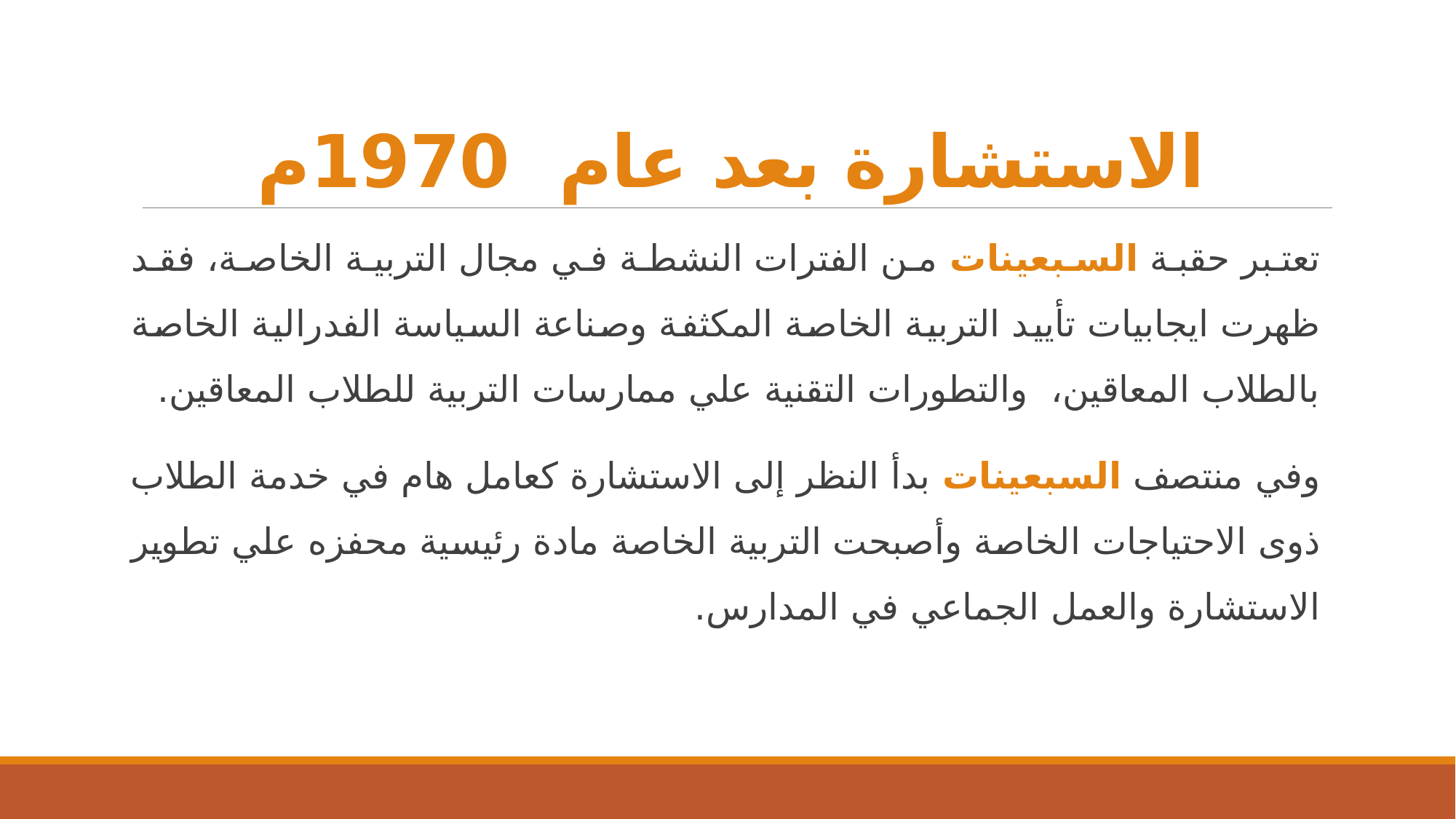

# الاستشارة بعد عام  1970م
تعتبر حقبة السبعينات من الفترات النشطة في مجال التربية الخاصة، فقد ظهرت ايجابيات تأييد التربية الخاصة المكثفة وصناعة السياسة الفدرالية الخاصة بالطلاب المعاقين،  والتطورات التقنية علي ممارسات التربية للطلاب المعاقين.
وفي منتصف السبعينات بدأ النظر إلى الاستشارة كعامل هام في خدمة الطلاب ذوى الاحتياجات الخاصة وأصبحت التربية الخاصة مادة رئيسية محفزه علي تطوير الاستشارة والعمل الجماعي في المدارس.